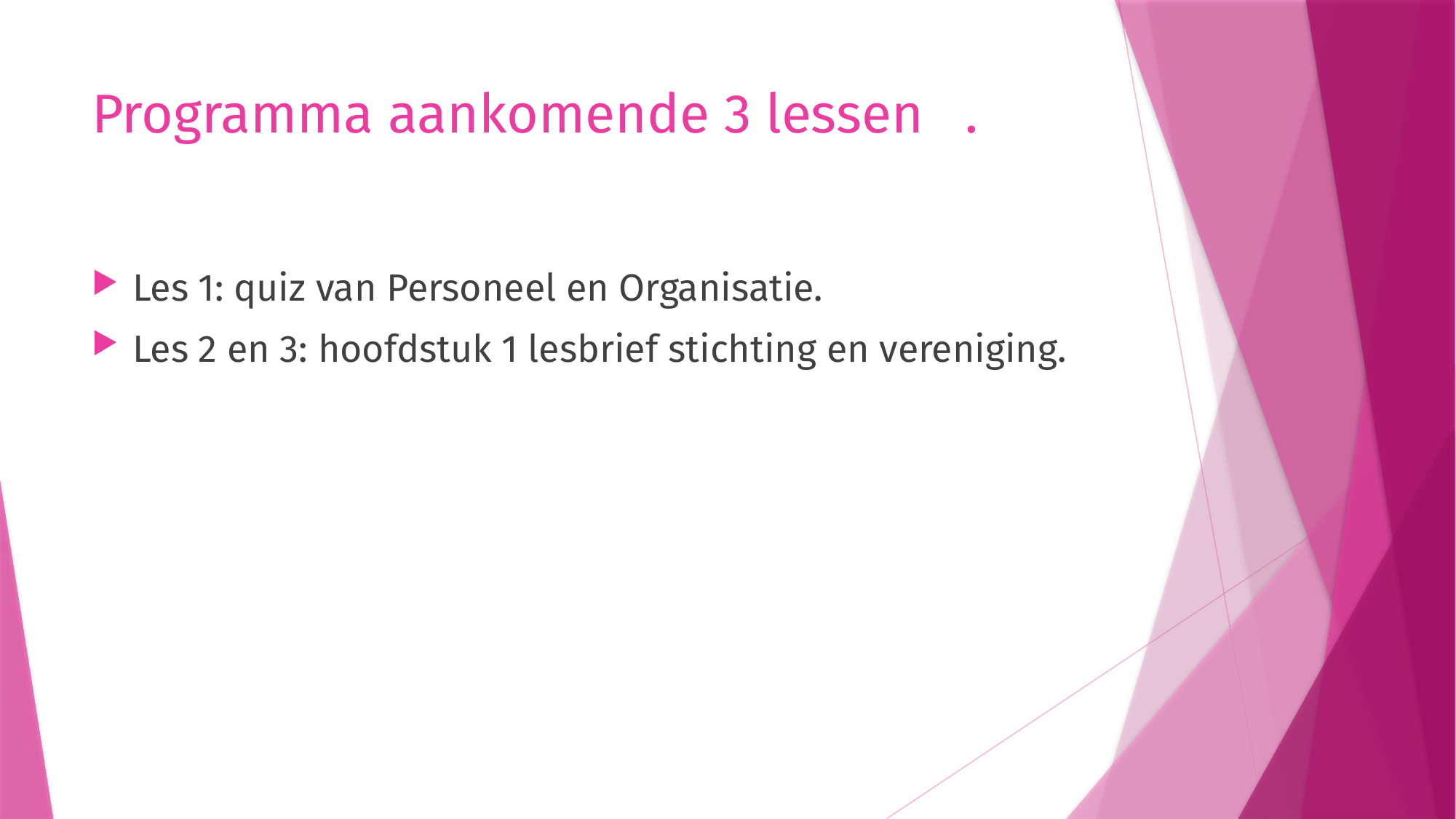

# Programma aankomende 3 lessen	.
Les 1: quiz van Personeel en Organisatie.
Les 2 en 3: hoofdstuk 1 lesbrief stichting en vereniging.